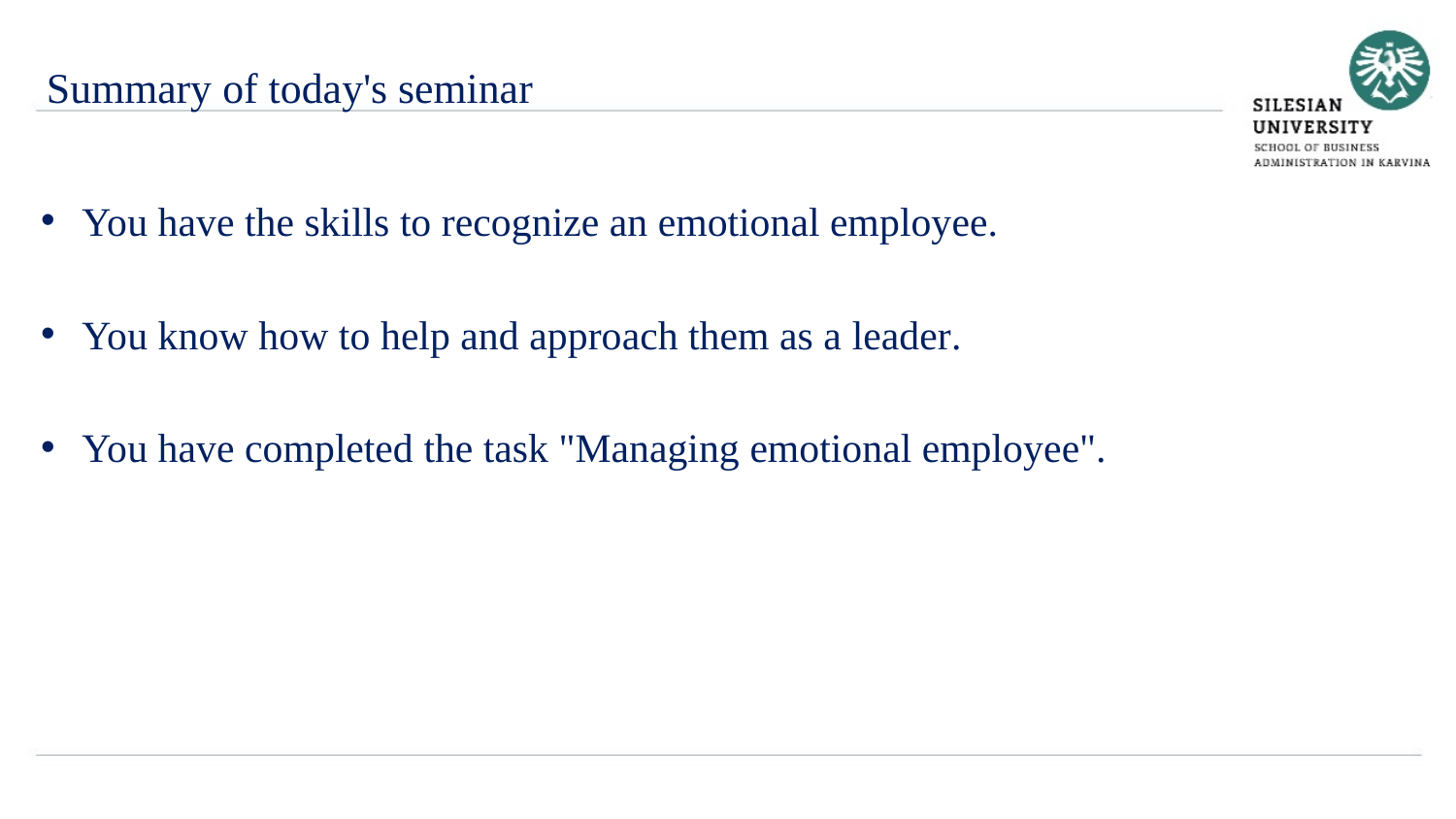

Summary of today's seminar
You have the skills to recognize an emotional employee.

You know how to help and approach them as a leader.

You have completed the task "Managing emotional employee".